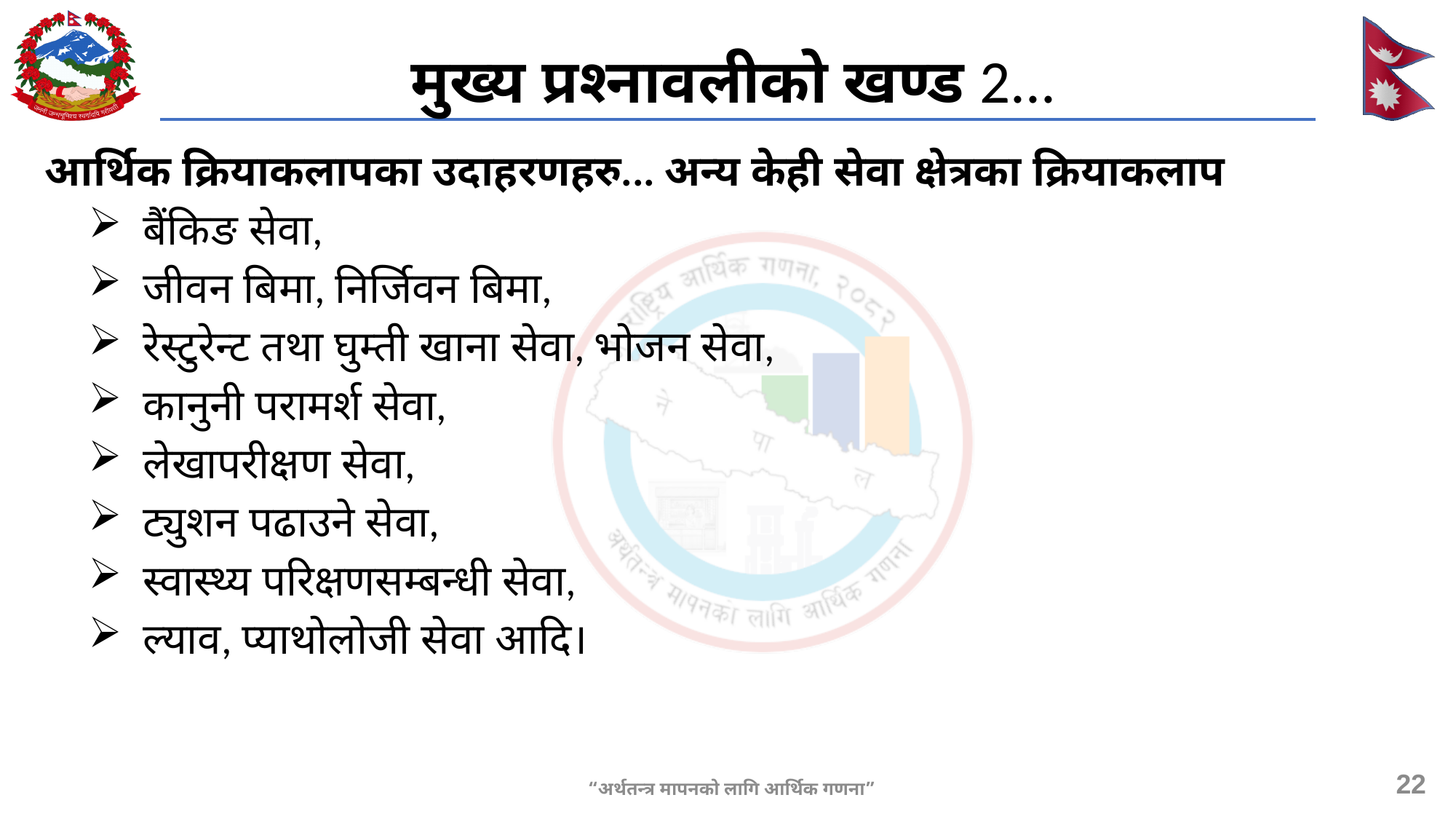

# मुख्य प्रश्नावलीको खण्ड 2...
आर्थिक क्रियाकलापका उदाहरणहरु... अन्य केही सेवा क्षेत्रका क्रियाकलाप
बैंकिङ सेवा,
जीवन बिमा, निर्जिवन बिमा,
रेस्टुरेन्ट तथा घुम्ती खाना सेवा, भोजन सेवा,
कानुनी परामर्श सेवा,
लेखापरीक्षण सेवा,
ट्युशन पढाउने सेवा,
स्वास्थ्य परिक्षणसम्बन्धी सेवा,
ल्याव, प्याथोलोजी सेवा आदि।

22
“अर्थतन्त्र मापनको लागि आर्थिक गणना”